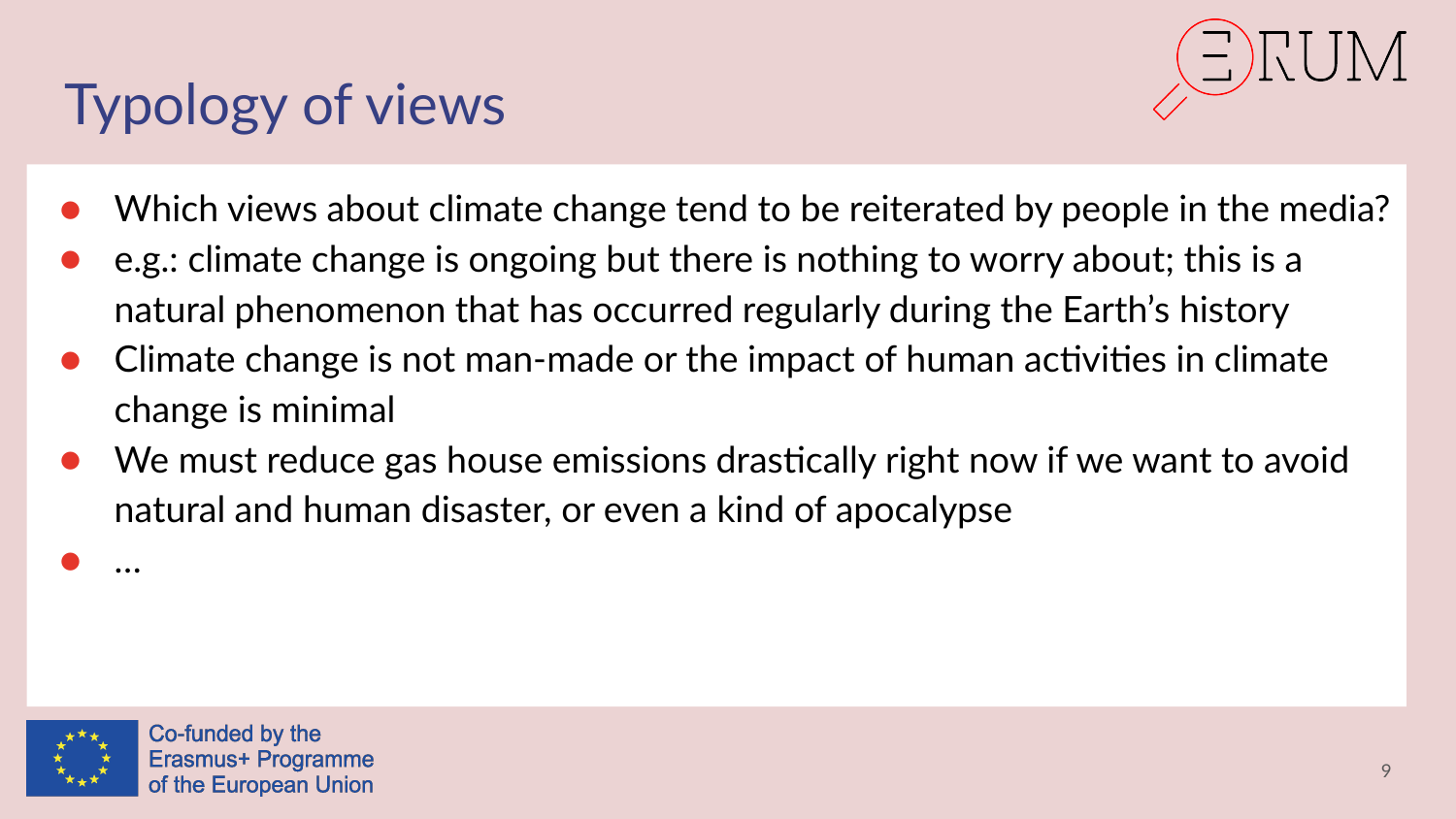

# Typology of views
Which views about climate change tend to be reiterated by people in the media?
e.g.: climate change is ongoing but there is nothing to worry about; this is a natural phenomenon that has occurred regularly during the Earth’s history
Climate change is not man-made or the impact of human activities in climate change is minimal
We must reduce gas house emissions drastically right now if we want to avoid natural and human disaster, or even a kind of apocalypse
…
9